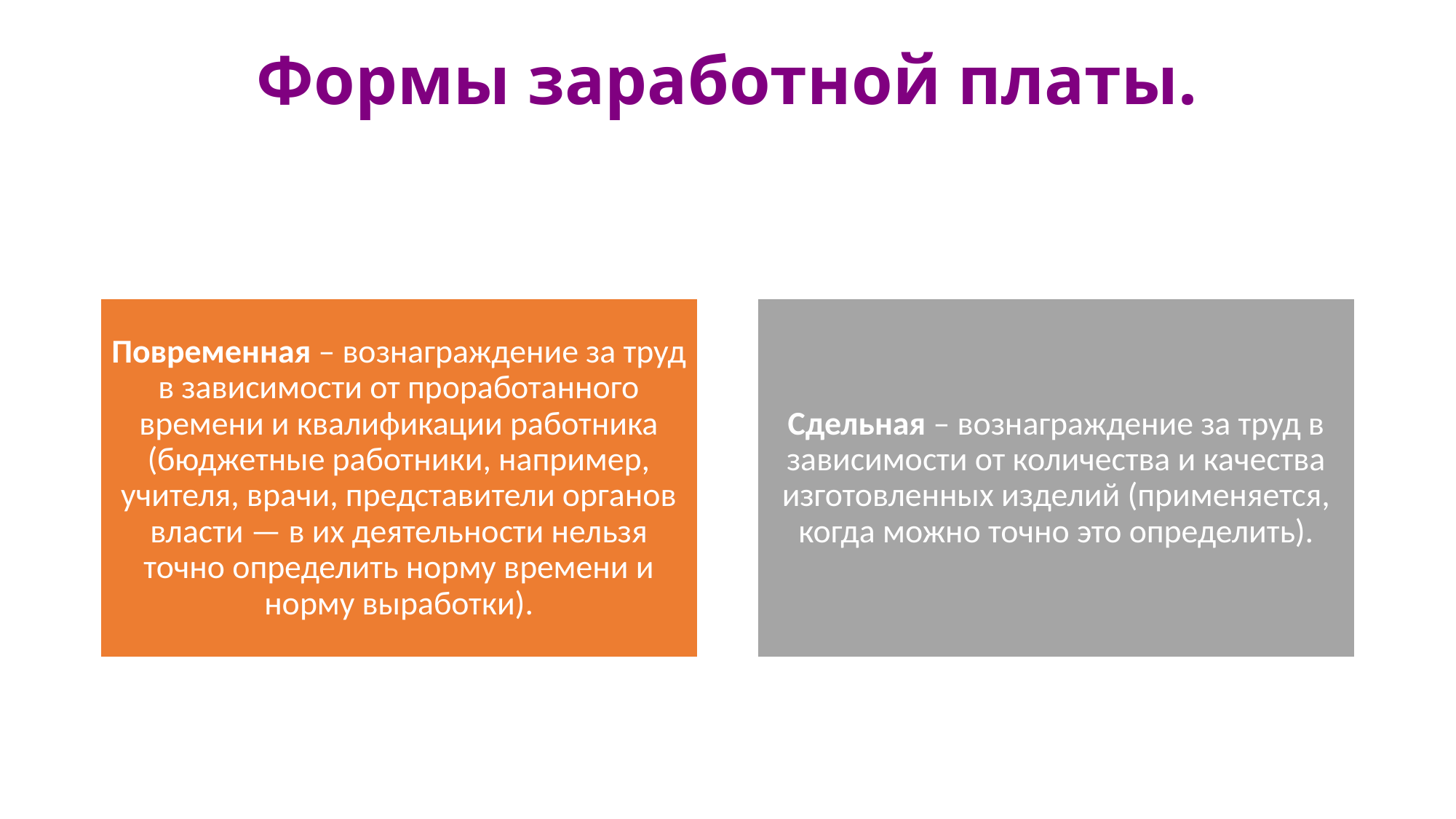

# Формы заработной платы.
Повременная – вознаграждение за труд в зависимости от проработанного времени и квалификации работника (бюджетные работники, например, учителя, врачи, представители органов власти — в их деятельности нельзя точно определить норму времени и норму выработки).
Сдельная – вознаграждение за труд в зависимости от количества и качества изготовленных изделий (применяется, когда можно точно это определить).